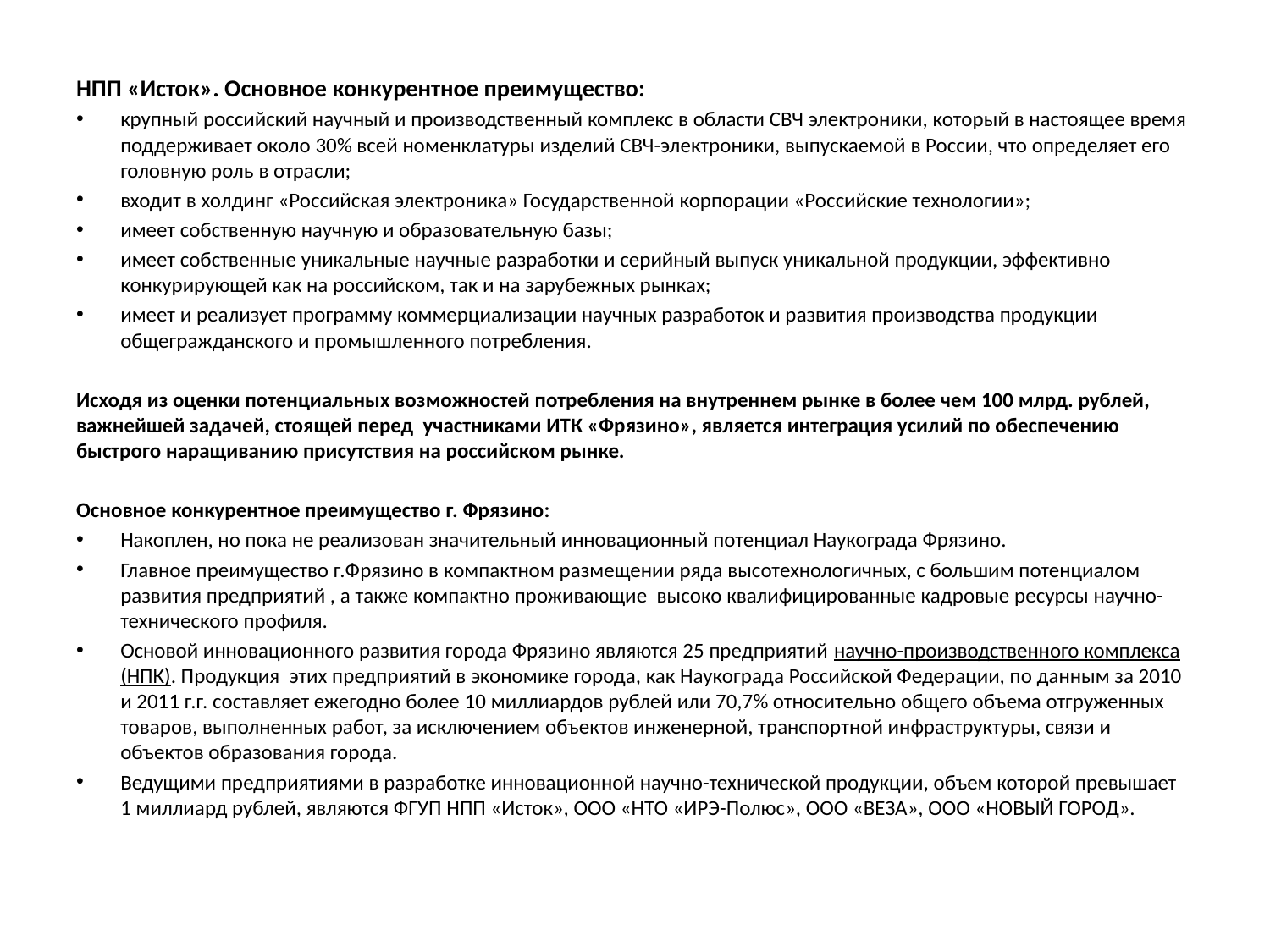

НПП «Исток». Основное конкурентное преимущество:
крупный российский научный и производственный комплекс в области СВЧ электроники, который в настоящее время поддерживает около 30% всей номенклатуры изделий СВЧ-электроники, выпускаемой в России, что определяет его головную роль в отрасли;
входит в холдинг «Российская электроника» Государственной корпорации «Российские технологии»;
имеет собственную научную и образовательную базы;
имеет собственные уникальные научные разработки и серийный выпуск уникальной продукции, эффективно конкурирующей как на российском, так и на зарубежных рынках;
имеет и реализует программу коммерциализации научных разработок и развития производства продукции общегражданского и промышленного потребления.

Исходя из оценки потенциальных возможностей потребления на внутреннем рынке в более чем 100 млрд. рублей, важнейшей задачей, стоящей перед  участниками ИТК «Фрязино», является интеграция усилий по обеспечению быстрого наращиванию присутствия на российском рынке.

Основное конкурентное преимущество г. Фрязино:
Накоплен, но пока не реализован значительный инновационный потенциал Наукограда Фрязино.
Главное преимущество г.Фрязино в компактном размещении ряда высотехнологичных, с большим потенциалом развития предприятий , а также компактно проживающие  высоко квалифицированные кадровые ресурсы научно-технического профиля.
Основой инновационного развития города Фрязино являются 25 предприятий научно-производственного комплекса (НПК). Продукция  этих предприятий в экономике города, как Наукограда Российской Федерации, по данным за 2010 и 2011 г.г. составляет ежегодно более 10 миллиардов рублей или 70,7% относительно общего объема отгруженных товаров, выполненных работ, за исключением объектов инженерной, транспортной инфраструктуры, связи и объектов образования города.
Ведущими предприятиями в разработке инновационной научно-технической продукции, объем которой превышает 1 миллиард рублей, являются ФГУП НПП «Исток», ООО «НТО «ИРЭ-Полюс», ООО «ВЕЗА», ООО «НОВЫЙ ГОРОД».